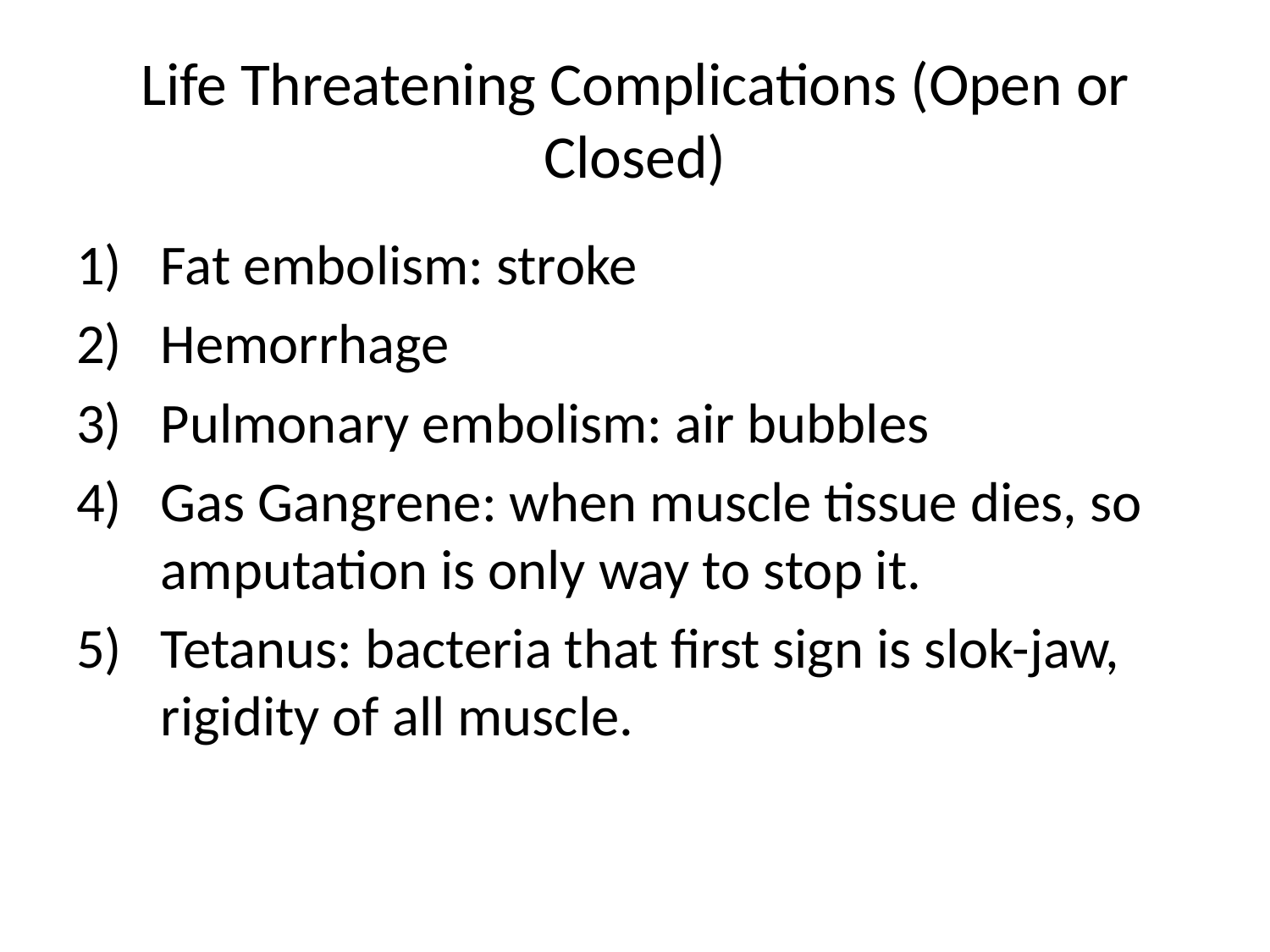

# Life Threatening Complications (Open or Closed)
Fat embolism: stroke
Hemorrhage
Pulmonary embolism: air bubbles
Gas Gangrene: when muscle tissue dies, so amputation is only way to stop it.
Tetanus: bacteria that first sign is slok-jaw, rigidity of all muscle.